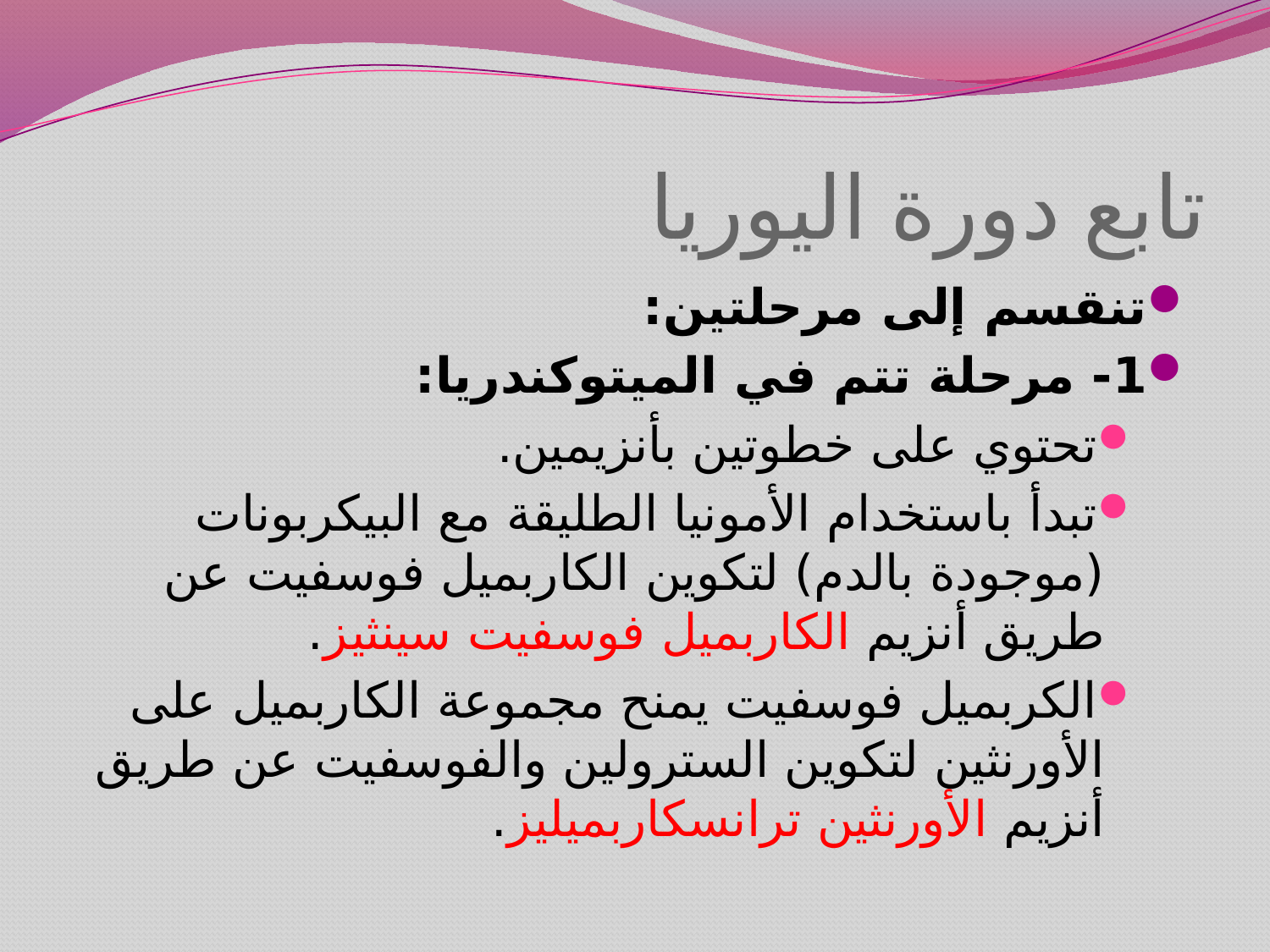

# تابع دورة اليوريا
تنقسم إلى مرحلتين:
1- مرحلة تتم في الميتوكندريا:
تحتوي على خطوتين بأنزيمين.
تبدأ باستخدام الأمونيا الطليقة مع البيكربونات (موجودة بالدم) لتكوين الكاربميل فوسفيت عن طريق أنزيم الكاربميل فوسفيت سينثيز.
الكربميل فوسفيت يمنح مجموعة الكاربميل على الأورنثين لتكوين السترولين والفوسفيت عن طريق أنزيم الأورنثين ترانسكاربميليز.